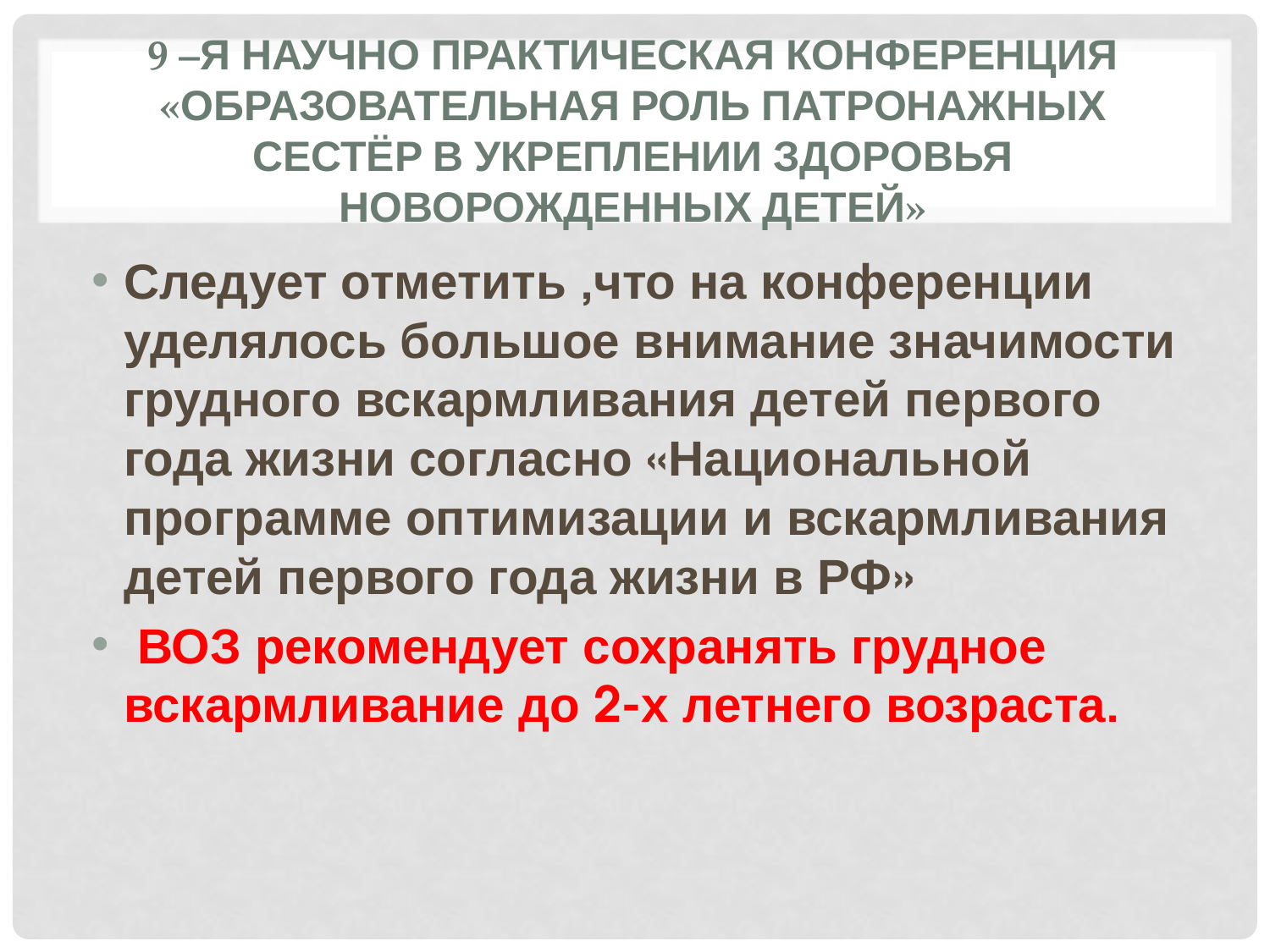

# 9 –я Научно практическая конференция «Образовательная роль патронажных сестёр в укреплении здоровья новорожденных детей»
Следует отметить ,что на конференции уделялось большое внимание значимости грудного вскармливания детей первого года жизни согласно «Национальной программе оптимизации и вскармливания детей первого года жизни в РФ»
 ВОЗ рекомендует сохранять грудное вскармливание до 2-х летнего возраста.